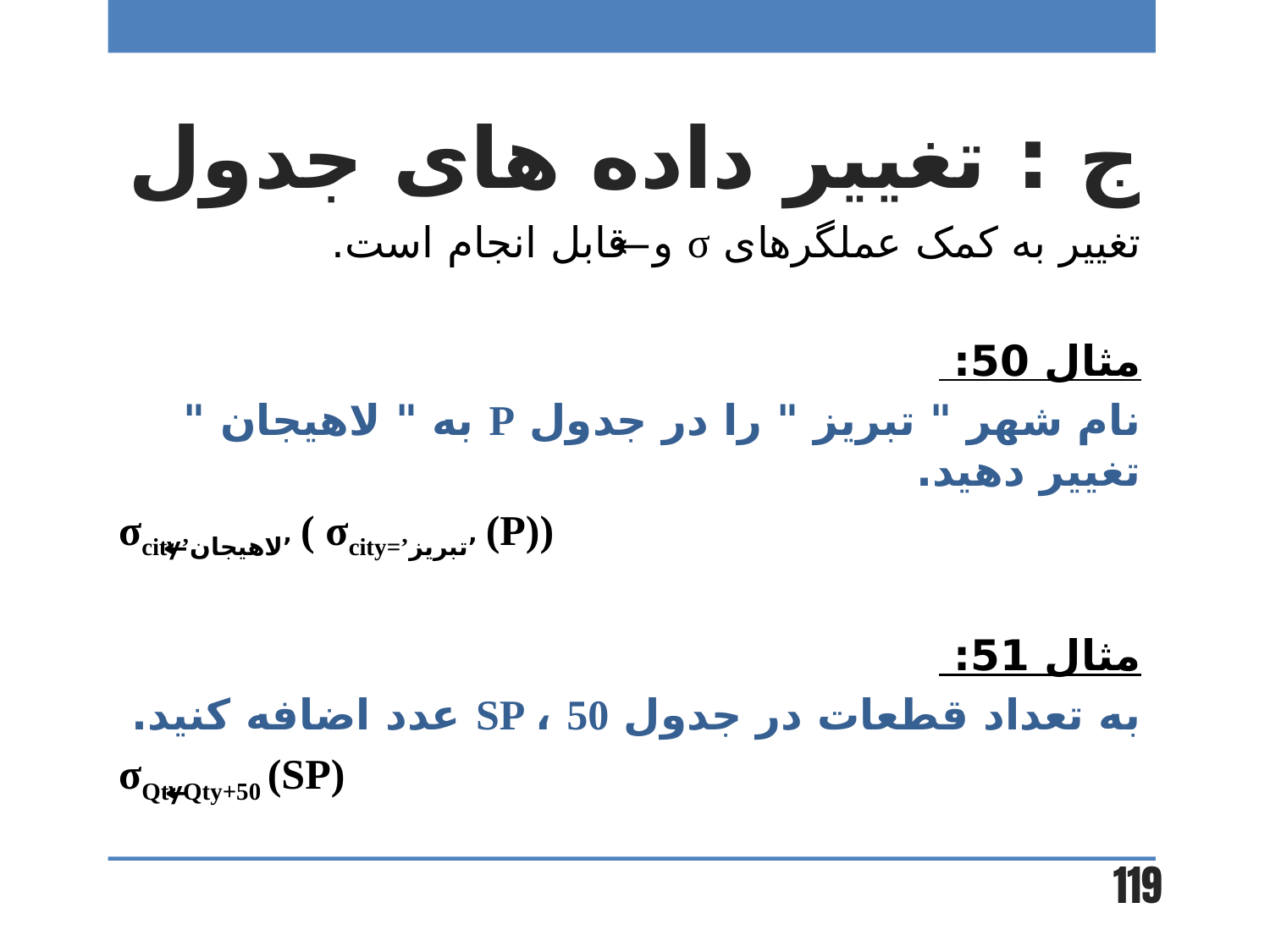

# ج : تغییر داده های جدول
تغییر به کمک عملگرهای σ و ⃪ قابل انجام است.

مثال 50:
نام شهر " تبریز " را در جدول P به " لاهیجان " تغییر دهید.
σcity⃪’لاهیجان’ ( σcity=’تبریز’ (P))

مثال 51:
به تعداد قطعات در جدول SP ، 50 عدد اضافه کنید.
σQty⃪Qty+50 (SP)

119